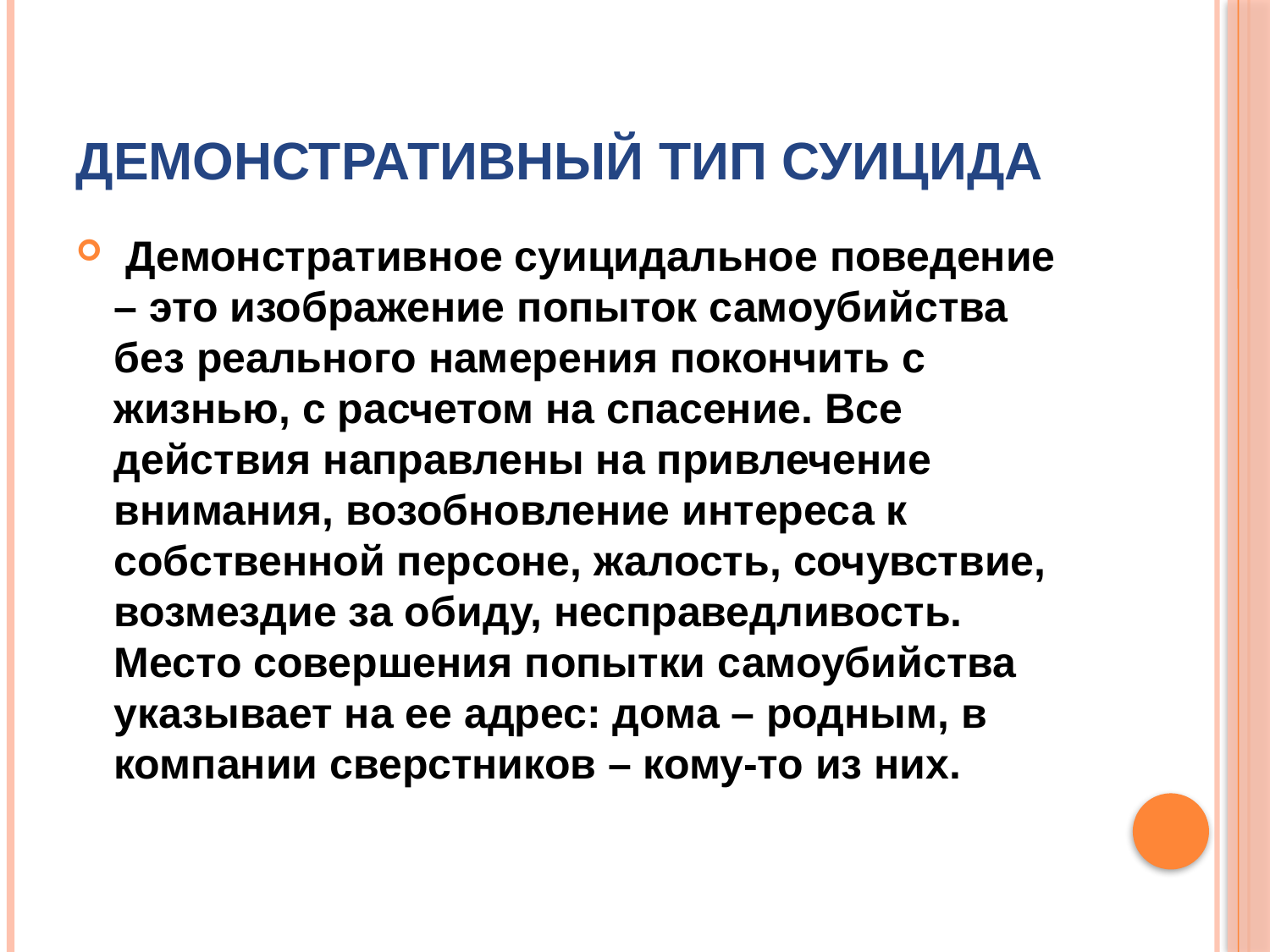

# Демонстративный тип суицида
 Демонстративное суицидальное поведение – это изображение попыток самоубийства без реального намерения покончить с жизнью, с расчетом на спасение. Все действия направлены на привлечение внимания, возобновление интереса к собственной персоне, жалость, сочувствие, возмездие за обиду, несправедливость. Место совершения попытки самоубийства указывает на ее адрес: дома – родным, в компании сверстников – кому-то из них.